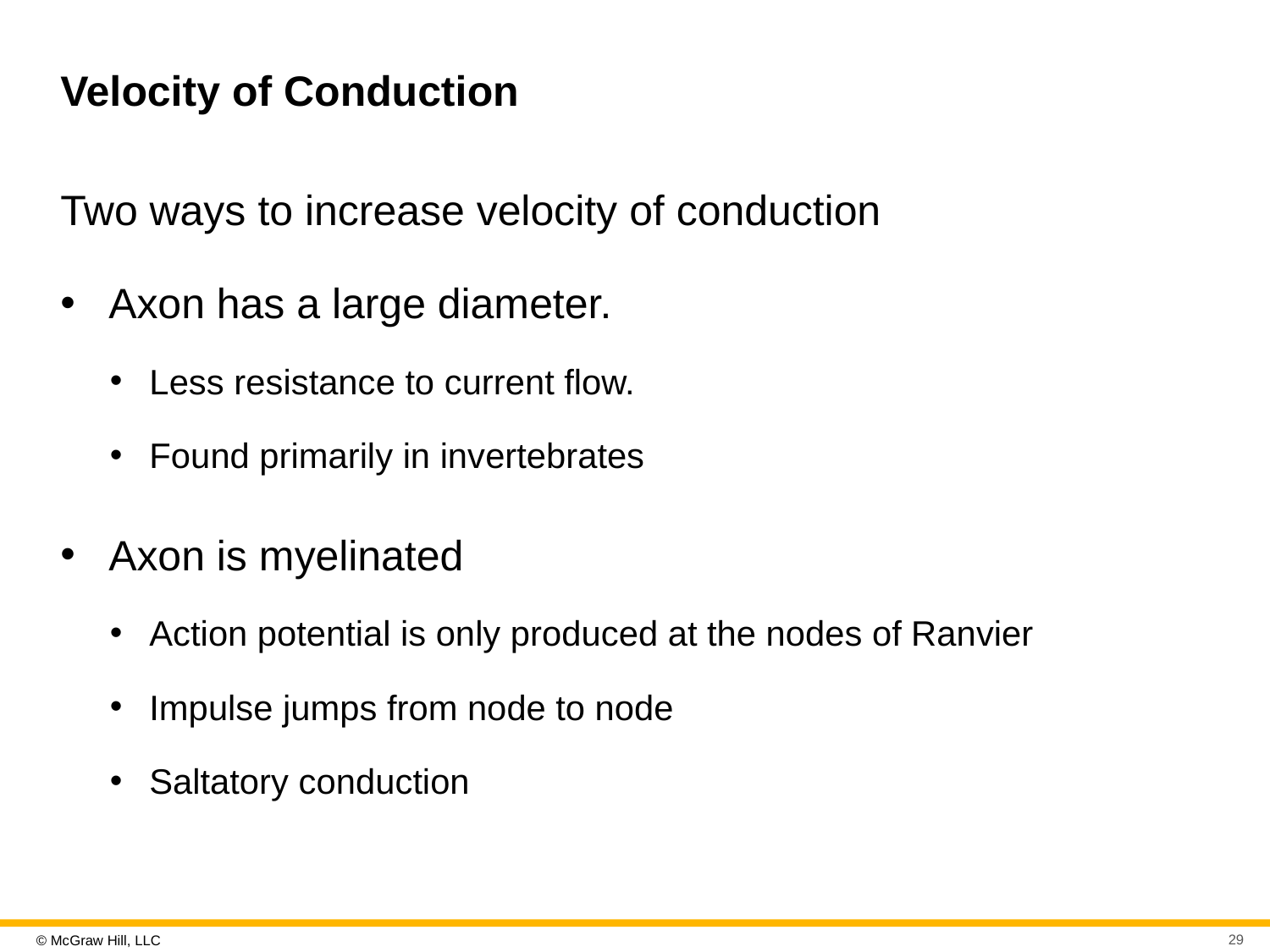

# Velocity of Conduction
Two ways to increase velocity of conduction
Axon has a large diameter.
Less resistance to current flow.
Found primarily in invertebrates
Axon is myelinated
Action potential is only produced at the nodes of Ranvier
Impulse jumps from node to node
Saltatory conduction
29